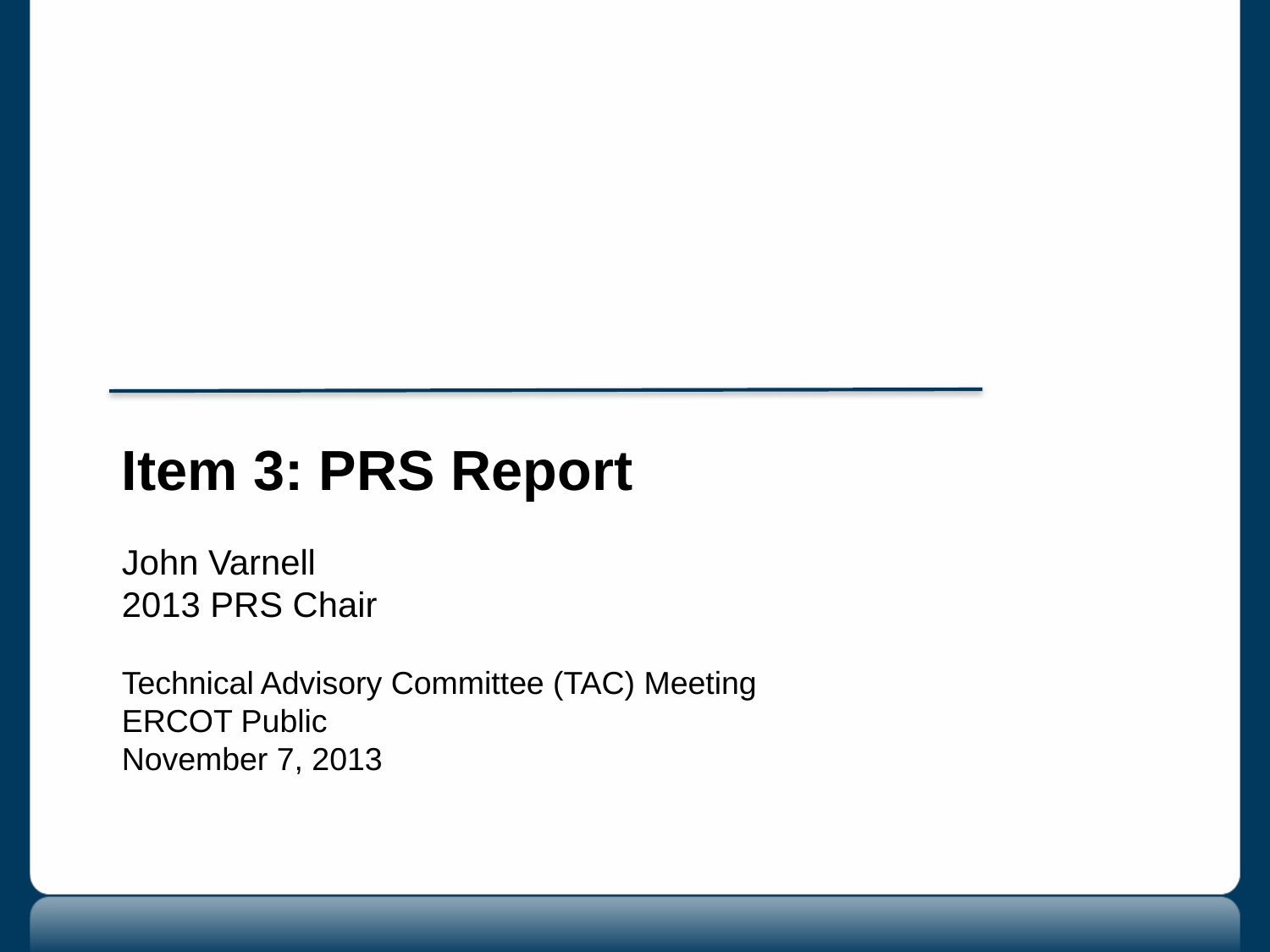

Item 3: PRS Report

John Varnell
2013 PRS Chair

Technical Advisory Committee (TAC) Meeting
ERCOT Public
November 7, 2013